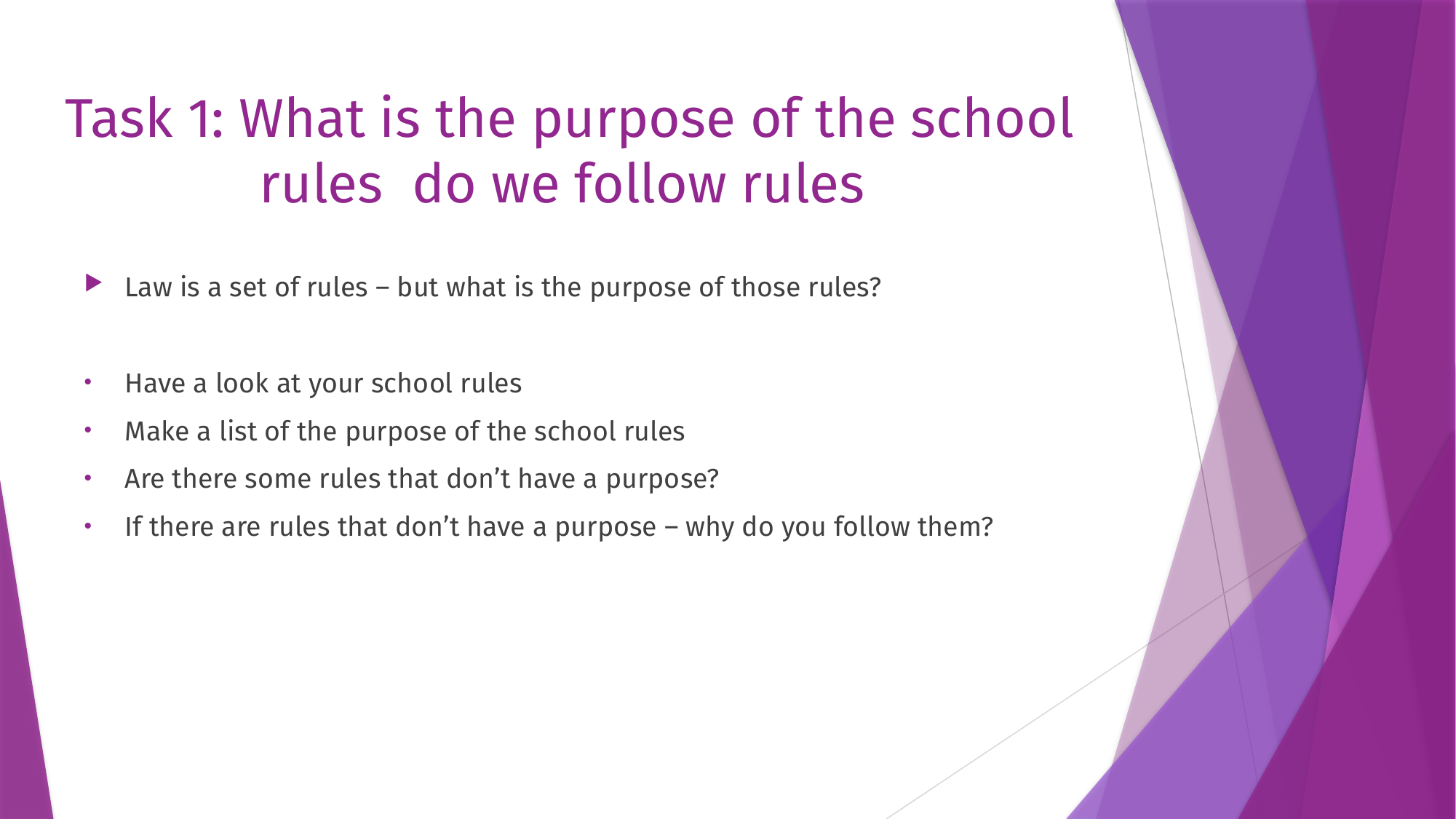

# Task 1: What is the purpose of the school rules  do we follow rules
Law is a set of rules – but what is the purpose of those rules?

Have a look at your school rules
Make a list of the purpose of the school rules
Are there some rules that don’t have a purpose?
If there are rules that don’t have a purpose – why do you follow them?